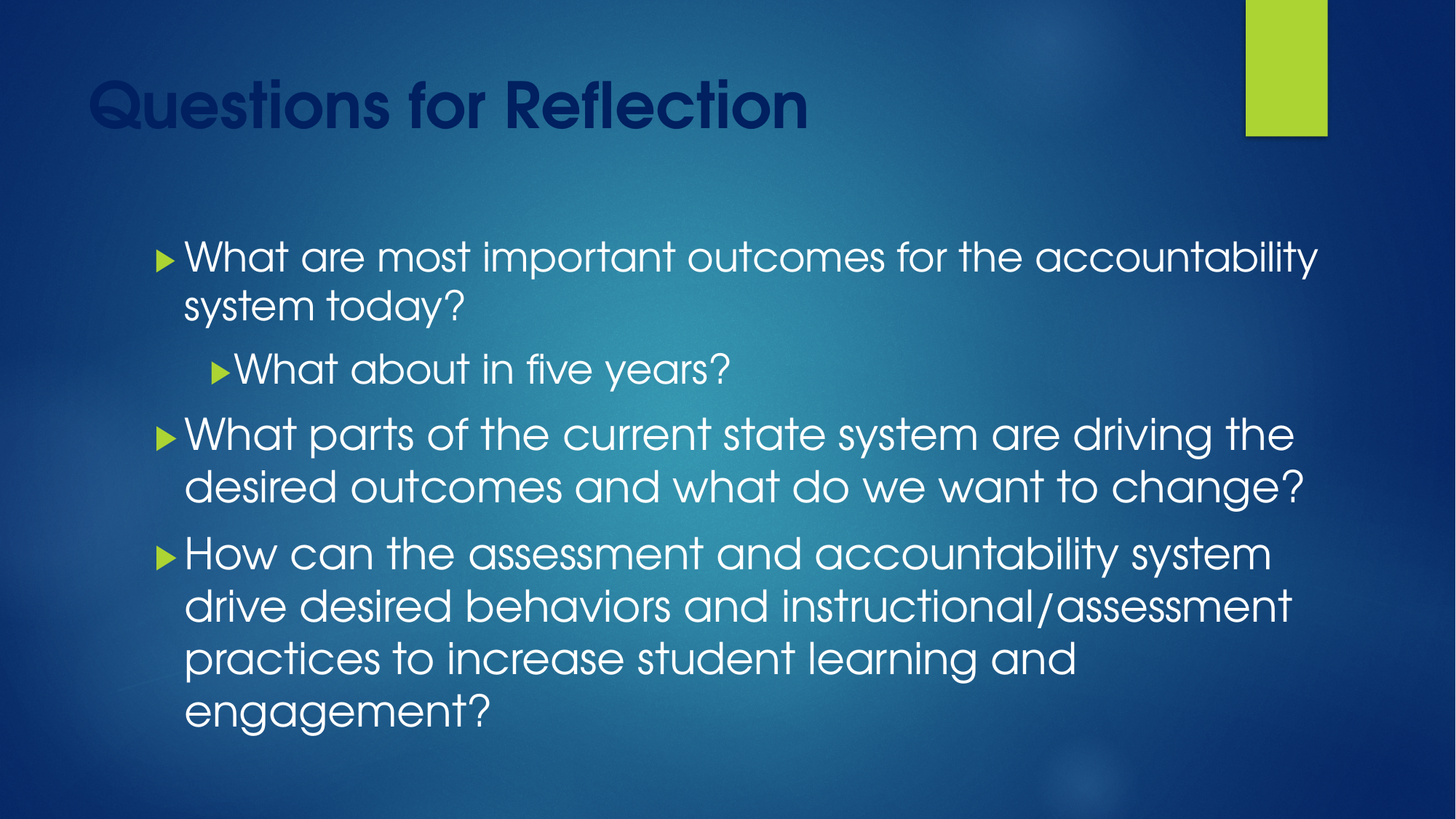

# Questions for Reflection
What are most important outcomes for the accountability system today?
What about in five years?
What parts of the current state system are driving the desired outcomes and what do we want to change?
How can the assessment and accountability system drive desired behaviors and instructional/assessment practices to increase student learning and engagement?